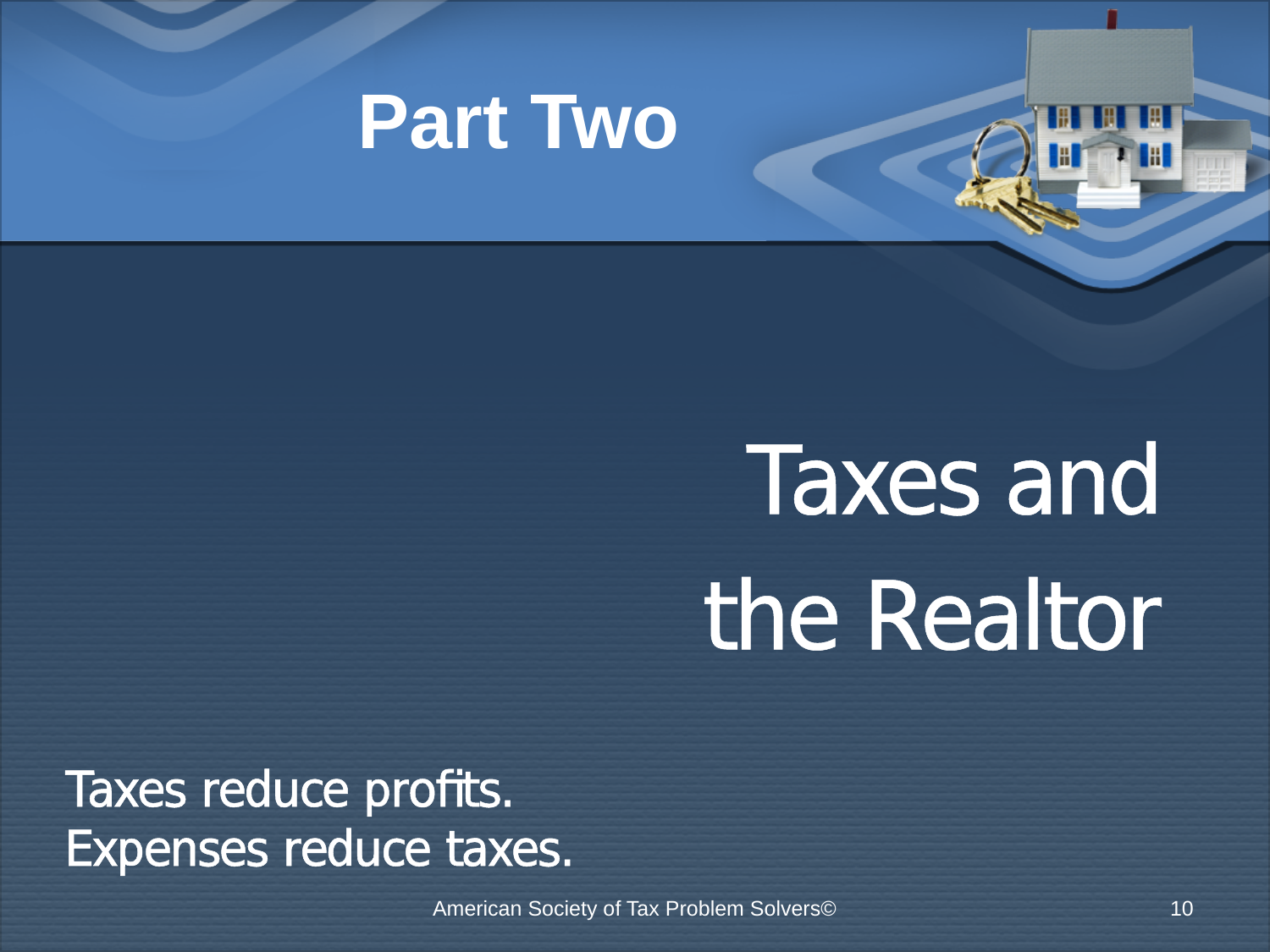

# Part Two
Taxes  and
the  Realtor
Taxes reduce profits.
Expenses reduce taxes.
American Society of Tax Problem Solvers©
10